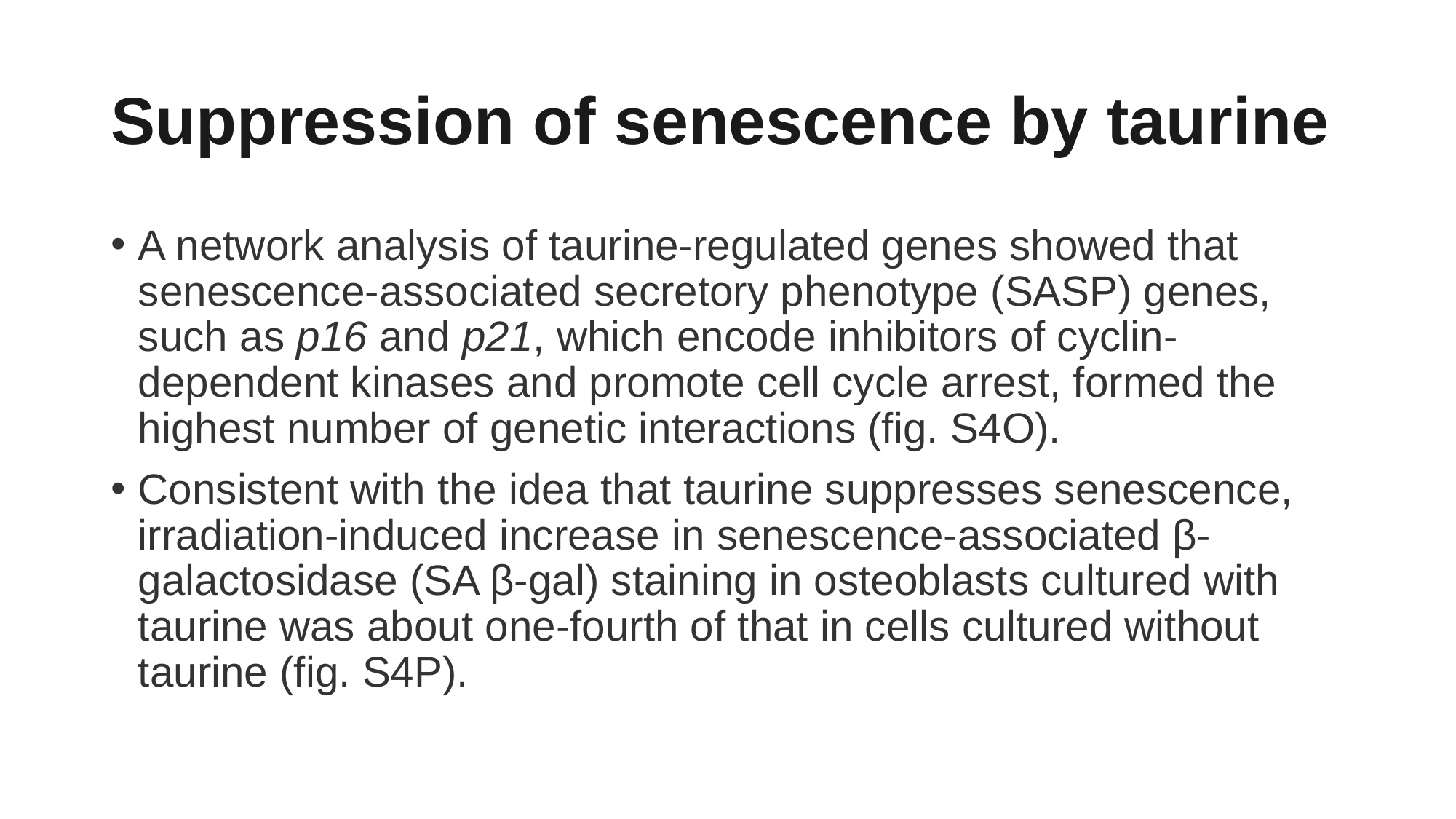

# Suppression of senescence by taurine
A network analysis of taurine-regulated genes showed that senescence-associated secretory phenotype (SASP) genes, such as p16 and p21, which encode inhibitors of cyclin-dependent kinases and promote cell cycle arrest, formed the highest number of genetic interactions (fig. S4O).
Consistent with the idea that taurine suppresses senescence, irradiation-induced increase in senescence-associated β-galactosidase (SΑ β-gal) staining in osteoblasts cultured with taurine was about one-fourth of that in cells cultured without taurine (fig. S4P).